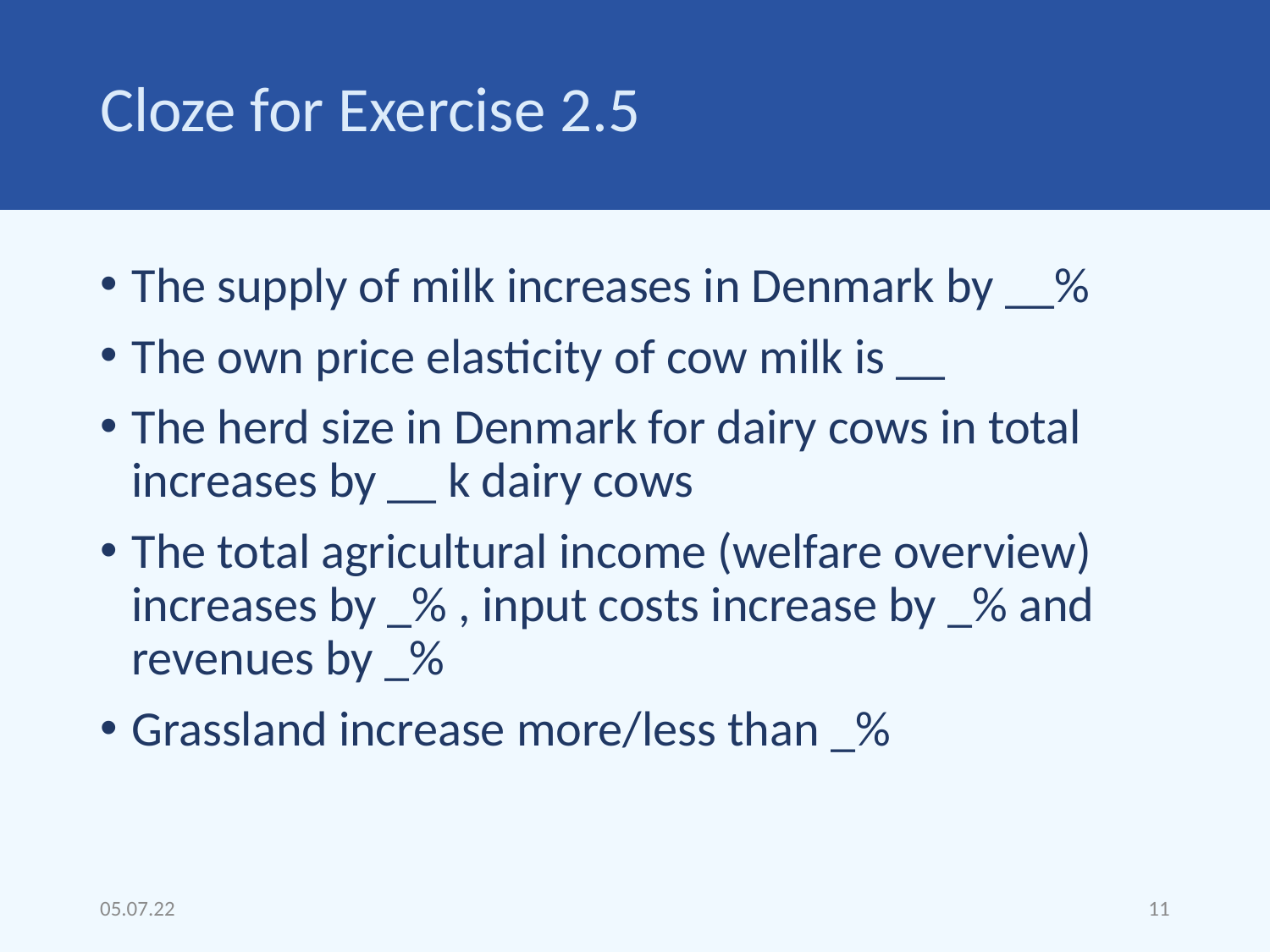

# Cloze for Exercise 2.5
The supply of milk increases in Denmark by __%
The own price elasticity of cow milk is __
The herd size in Denmark for dairy cows in total increases by __ k dairy cows
The total agricultural income (welfare overview) increases by _% , input costs increase by _% and revenues by _%
Grassland increase more/less than _%

05.07.22

11